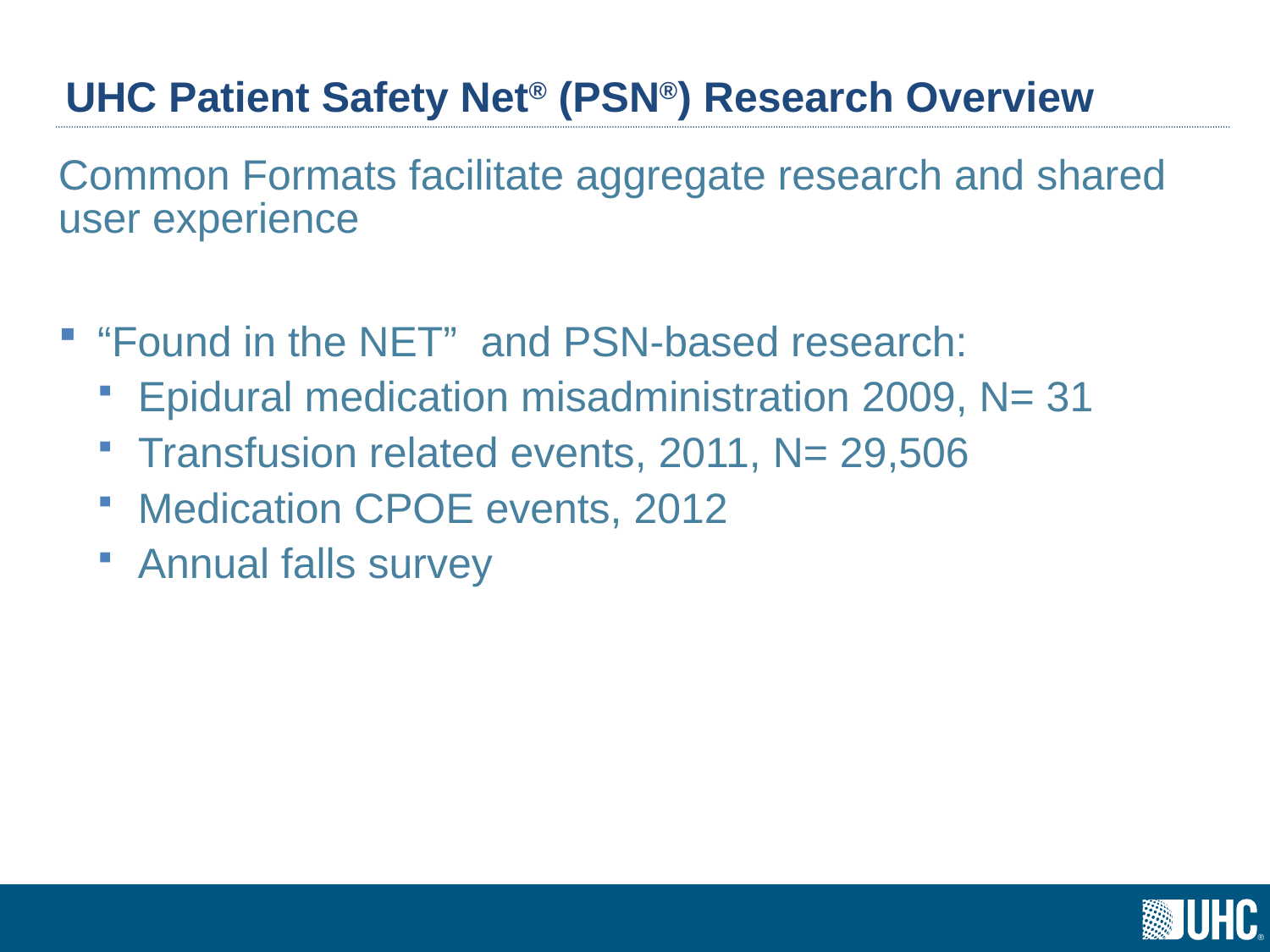

# UHC Patient Safety Net® (PSN®) Research Overview
Common Formats facilitate aggregate research and shared user experience

“Found in the NET”  and PSN-based research:
Epidural medication misadministration 2009, N= 31
Transfusion related events, 2011, N= 29,506
Medication CPOE events, 2012
Annual falls survey